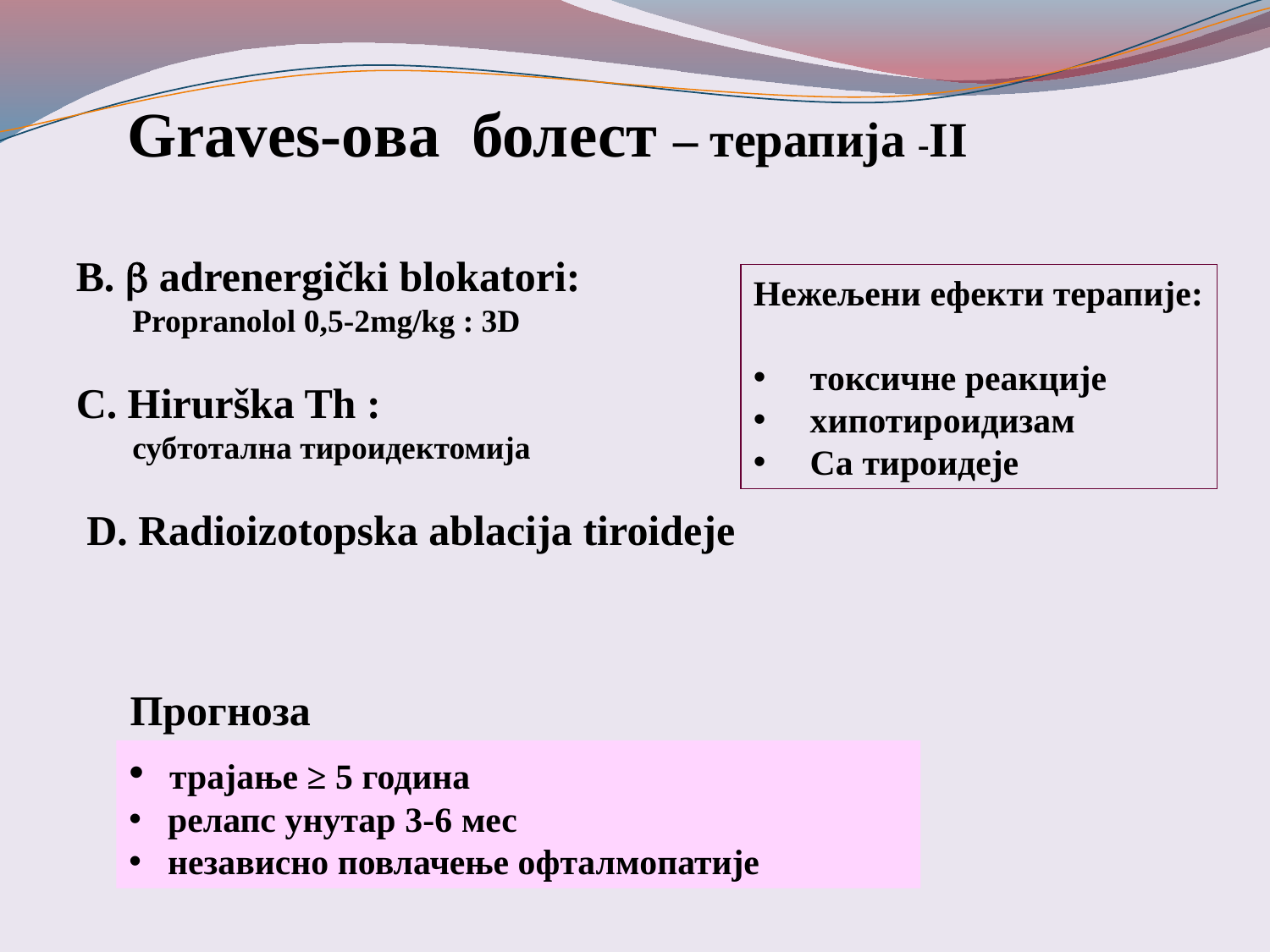

# Graves-oвa  болест – терапија -II
B. β adrenergički blokatori:
       Propranolol 0,5-2mg/kg : 3D

C. Hirurška Th :
       субтотална тироидектомија

 D. Radioizotopska ablacija tiroideje
Нежељени ефекти терапије:

   токсичне реакције
   хипотироидизам
   Са тироидеје
Прогноза
 трајање ≥ 5 година
 релапс унутар 3-6 мес
 независно повлачење офталмопатије